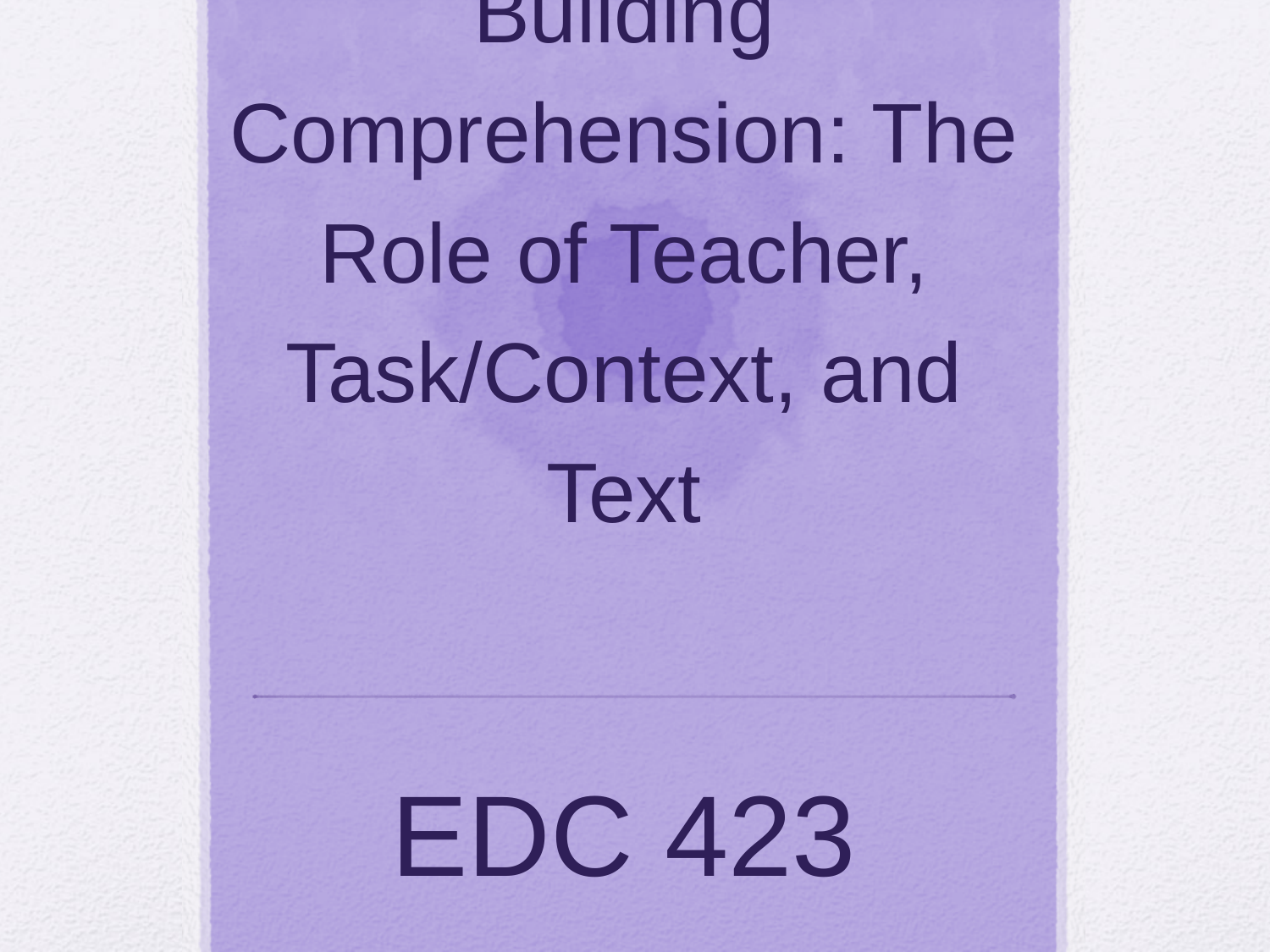

# Building Comprehension: The Role of Teacher, Task/Context, and Text EDC 423